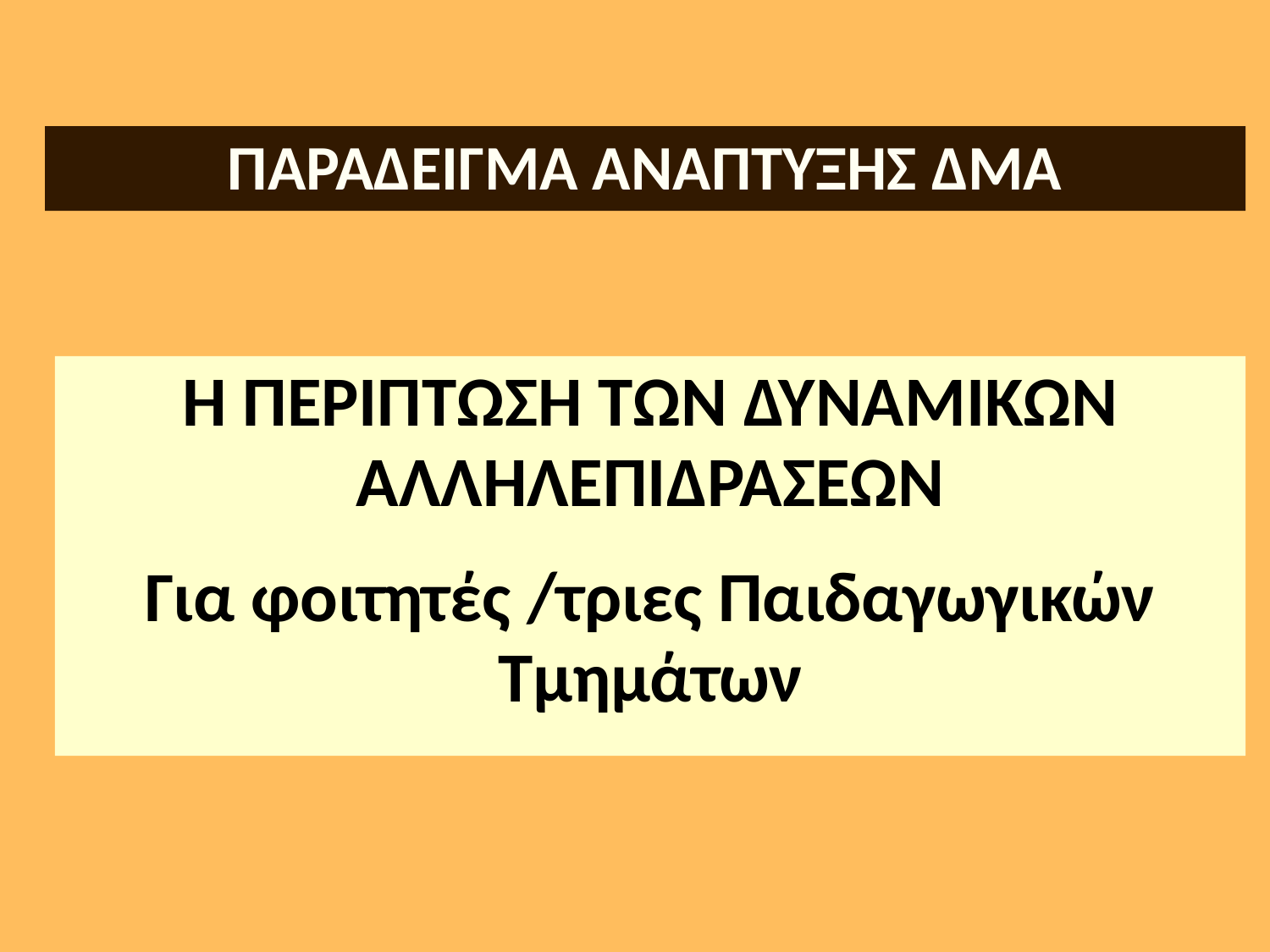

ΠΑΡΑΔΕΙΓΜΑ ΑΝΑΠΤΥΞΗΣ ΔΜΑ
Η ΠΕΡΙΠΤΩΣΗ ΤΩΝ ΔΥΝΑΜΙΚΩΝ ΑΛΛΗΛΕΠΙΔΡΑΣΕΩΝ
Για φοιτητές /τριες Παιδαγωγικών Τμημάτων